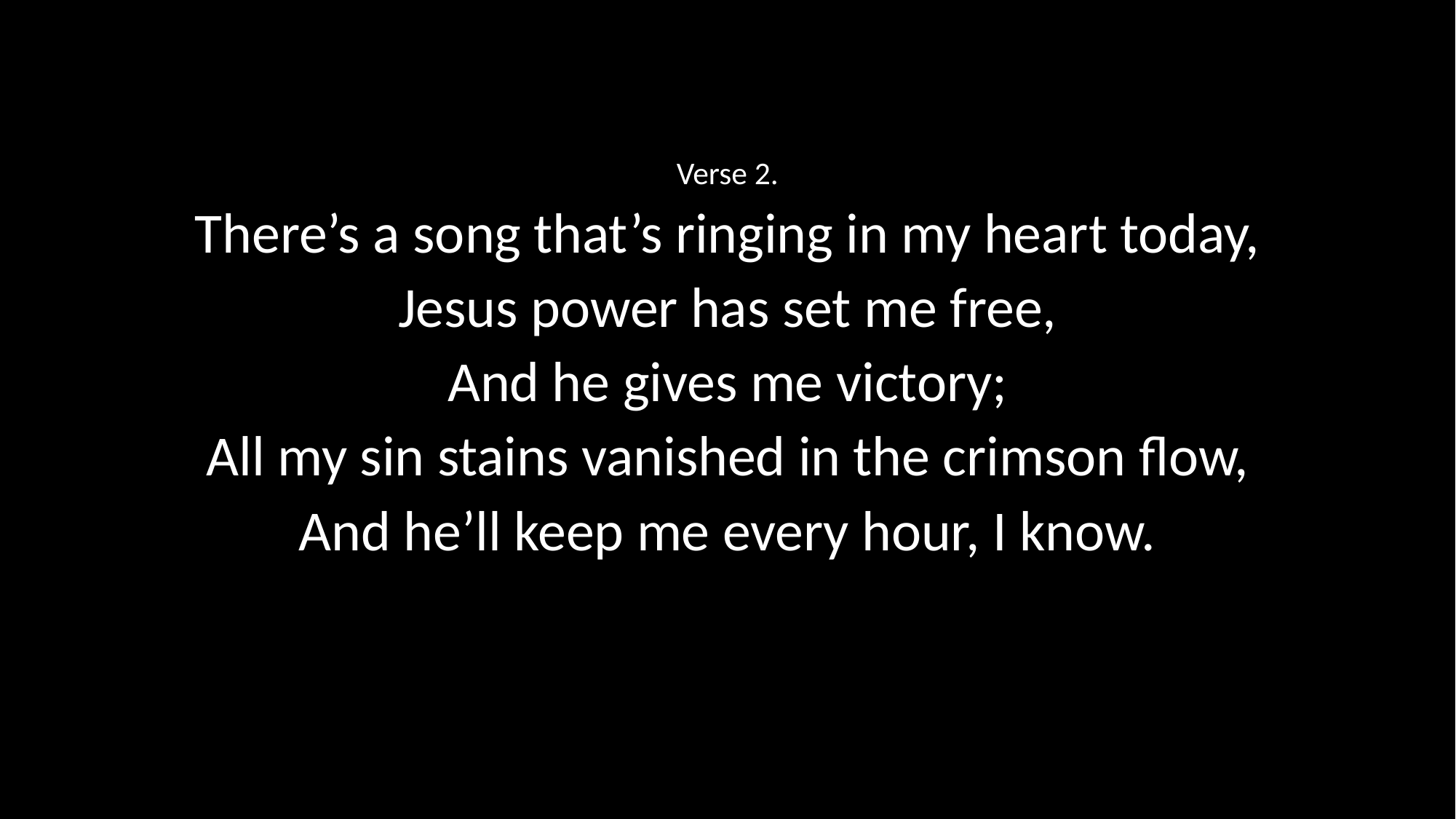

Verse 2.
There’s a song that’s ringing in my heart today,
Jesus power has set me free,
And he gives me victory;
All my sin stains vanished in the crimson flow,
And he’ll keep me every hour, I know.